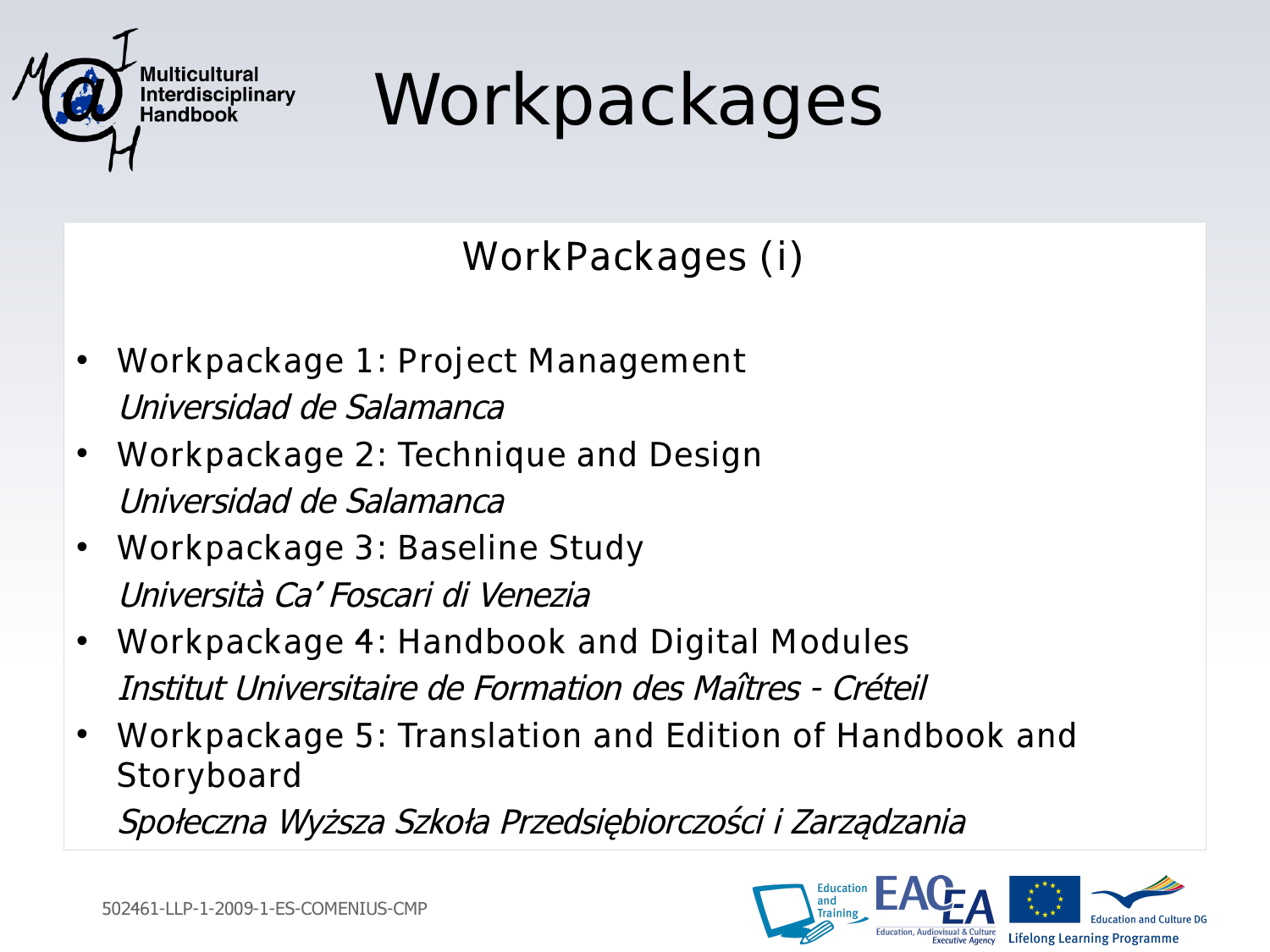

# Workpackages
WorkPackages (i)

Workpackage 1: Project Management
	Universidad de Salamanca
Workpackage 2: Technique and Design
	Universidad de Salamanca
Workpackage 3: Baseline Study
	Università Ca’ Foscari di Venezia
Workpackage 4: Handbook and Digital Modules
	Institut Universitaire de Formation des Maîtres - Créteil
Workpackage 5: Translation and Edition of Handbook and Storyboard
	Społeczna Wyższa Szkoła Przedsiębiorczości i Zarządzania
502461-LLP-1-2009-1-ES-COMENIUS-CMP